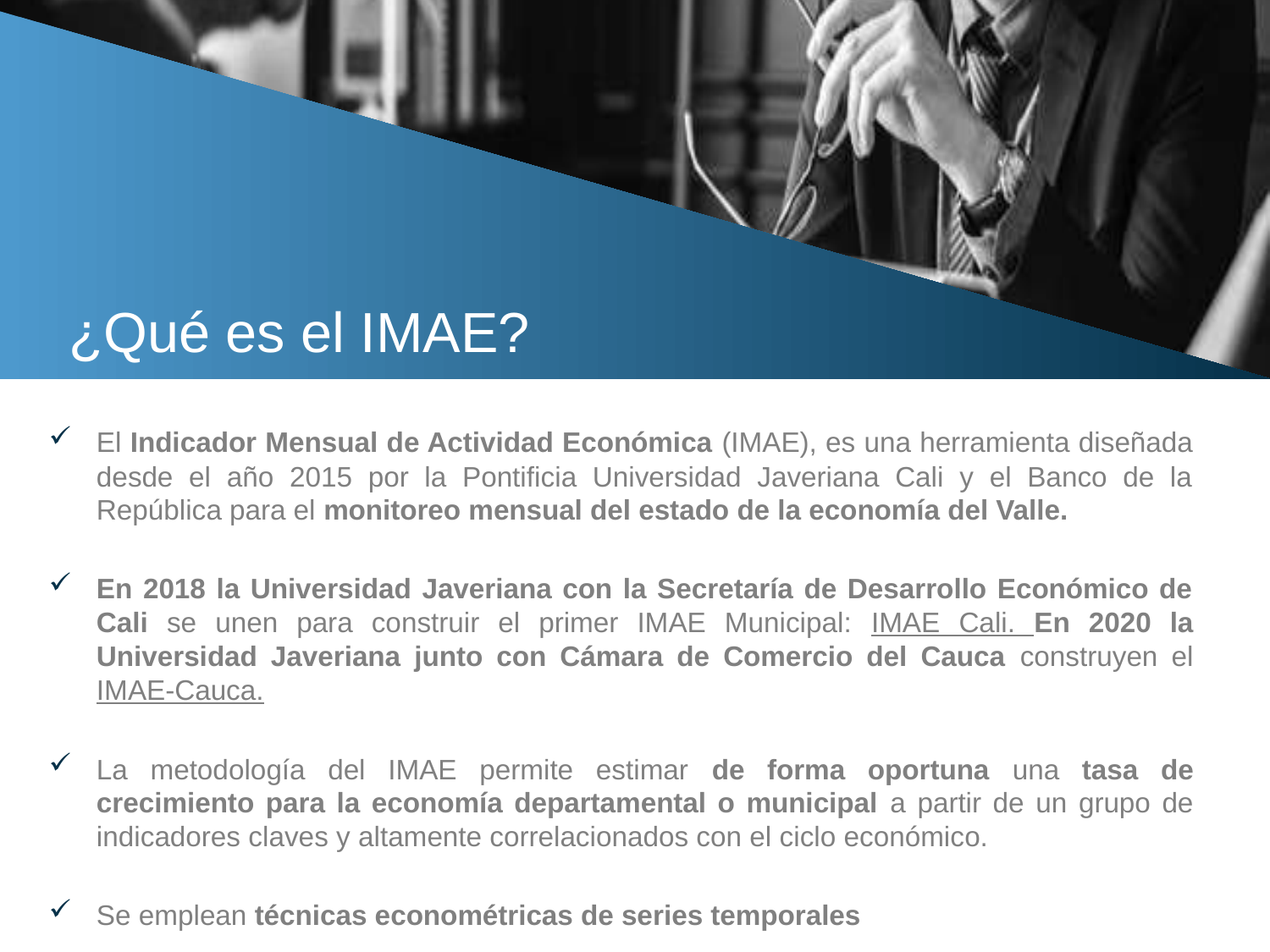

¿Qué es el IMAE?
El Indicador Mensual de Actividad Económica (IMAE), es una herramienta diseñada desde el año 2015 por la Pontificia Universidad Javeriana Cali y el Banco de la República para el monitoreo mensual del estado de la economía del Valle.

En 2018 la Universidad Javeriana con la Secretaría de Desarrollo Económico de Cali se unen para construir el primer IMAE Municipal: IMAE Cali. En 2020 la Universidad Javeriana junto con Cámara de Comercio del Cauca construyen el IMAE-Cauca.

La metodología del IMAE permite estimar de forma oportuna una tasa de crecimiento para la economía departamental o municipal a partir de un grupo de indicadores claves y altamente correlacionados con el ciclo económico.

Se emplean técnicas econométricas de series temporales
What is the IMAE?